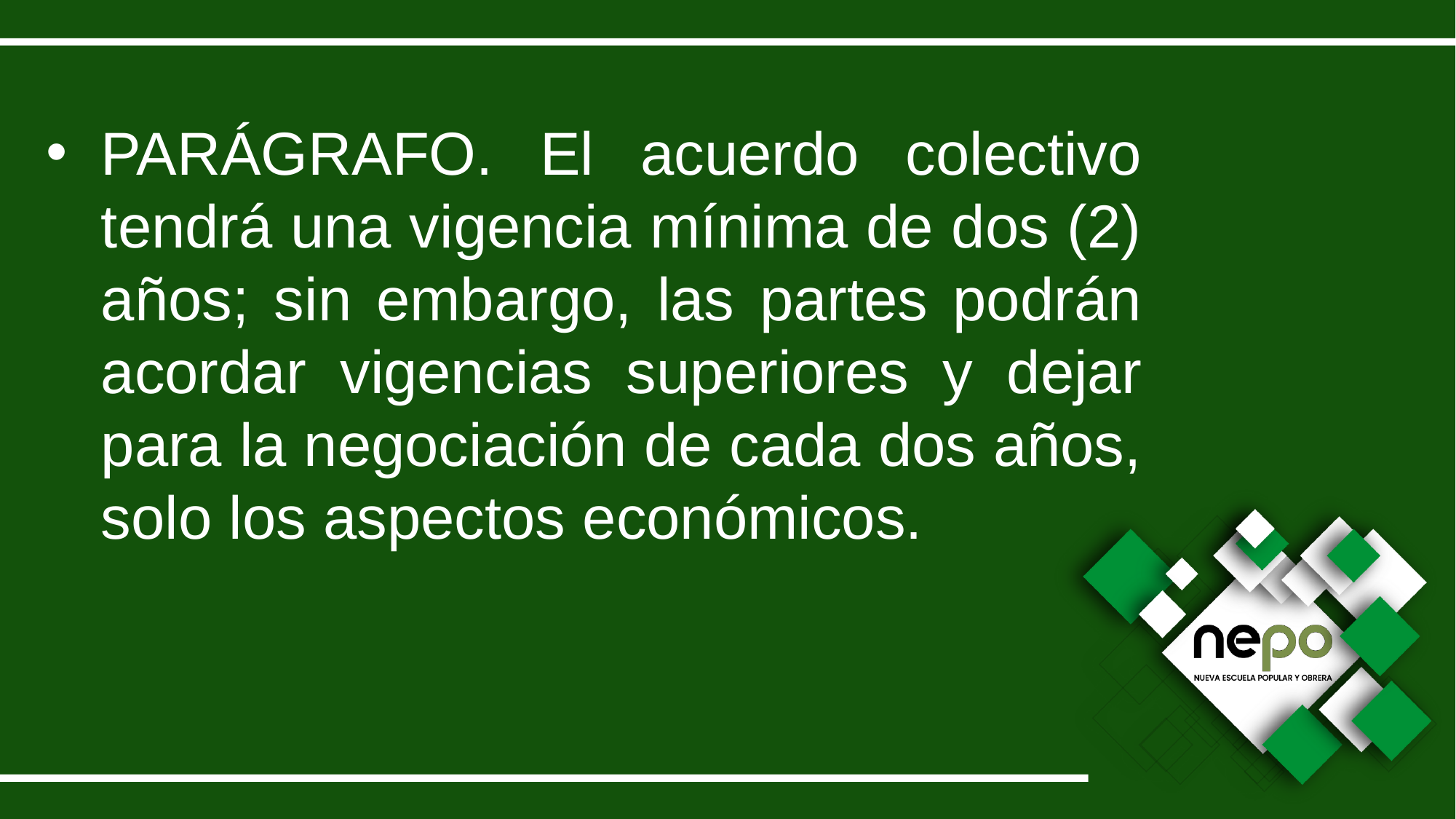

PARÁGRAFO. El acuerdo colectivo tendrá una vigencia mínima de dos (2) años; sin embargo, las partes podrán acordar vigencias superiores y dejar para la negociación de cada dos años, solo los aspectos económicos.